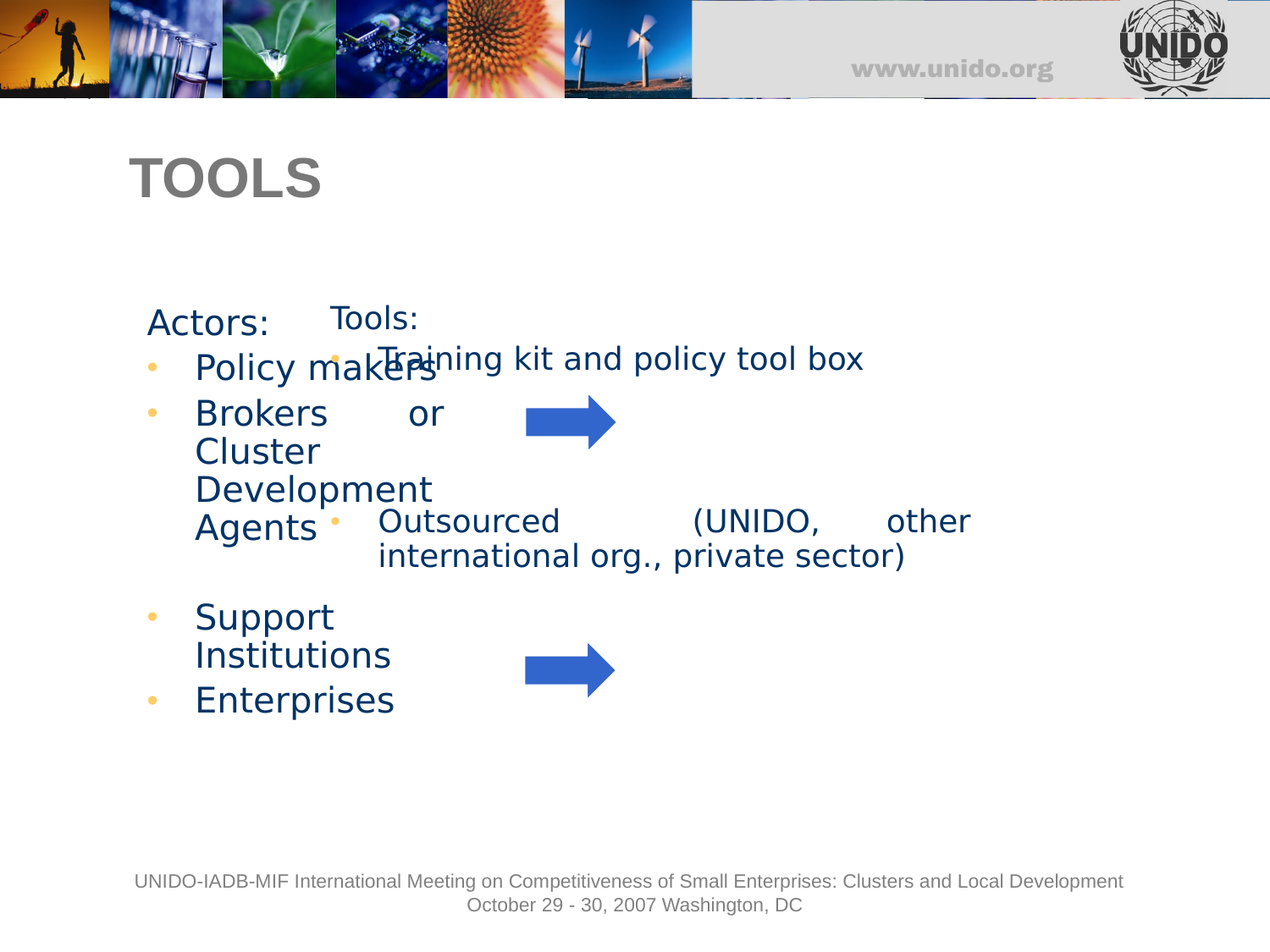

# TOOLS
Tools:
Training kit and policy tool box

Outsourced  (UNIDO, other international org., private sector)

Actors:
Policy makers
Brokers or Cluster Development Agents

Support Institutions
Enterprises